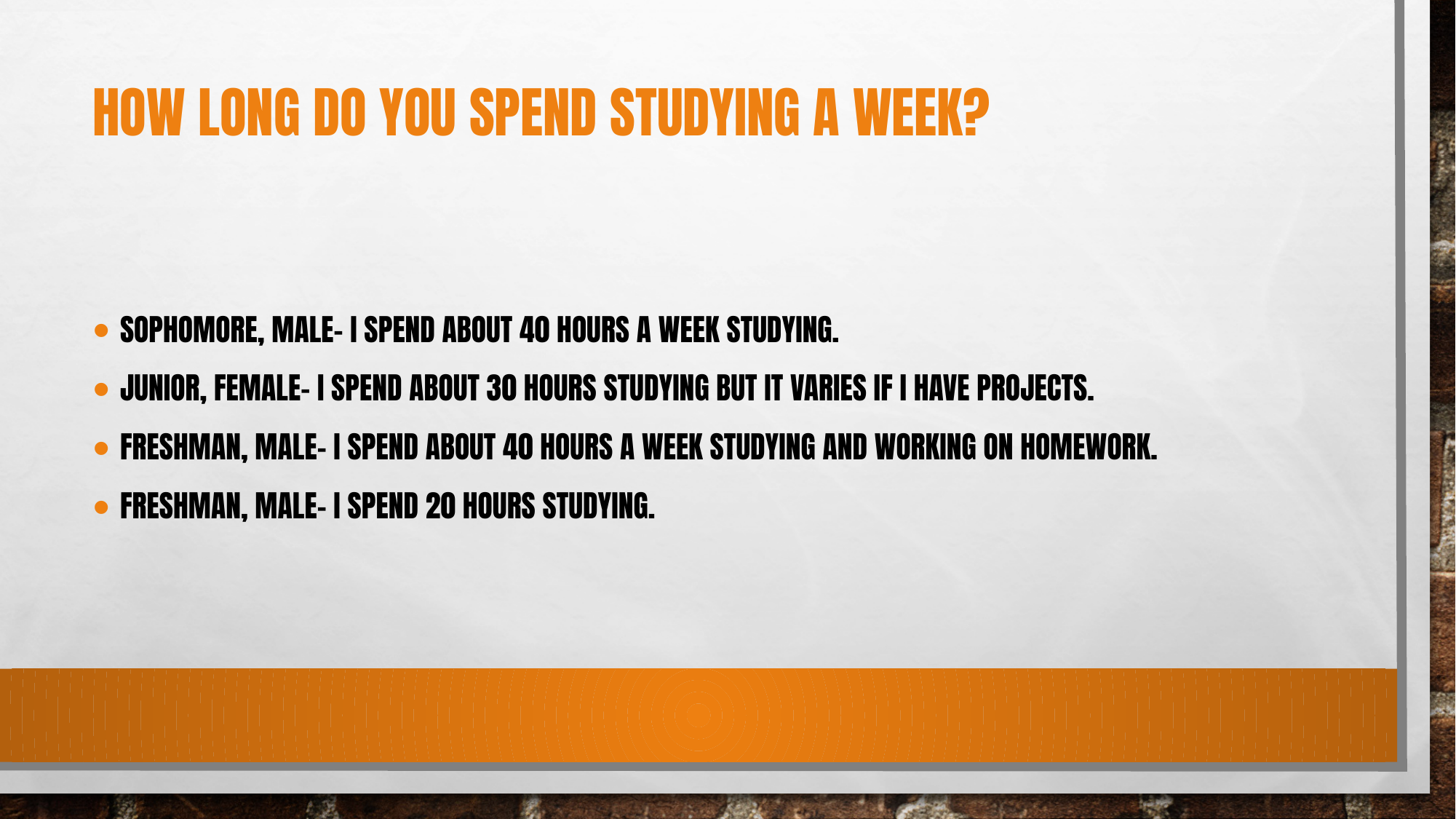

# How long do you spend studying a week?
Sophomore, male- I spend about 40 hours a week studying.
Junior, female- I spend about 30 hours studying but it varies if I have projects.
Freshman, male- I spend about 40 hours a week studying and working on homework.
Freshman, male- I spend 20 hours studying.